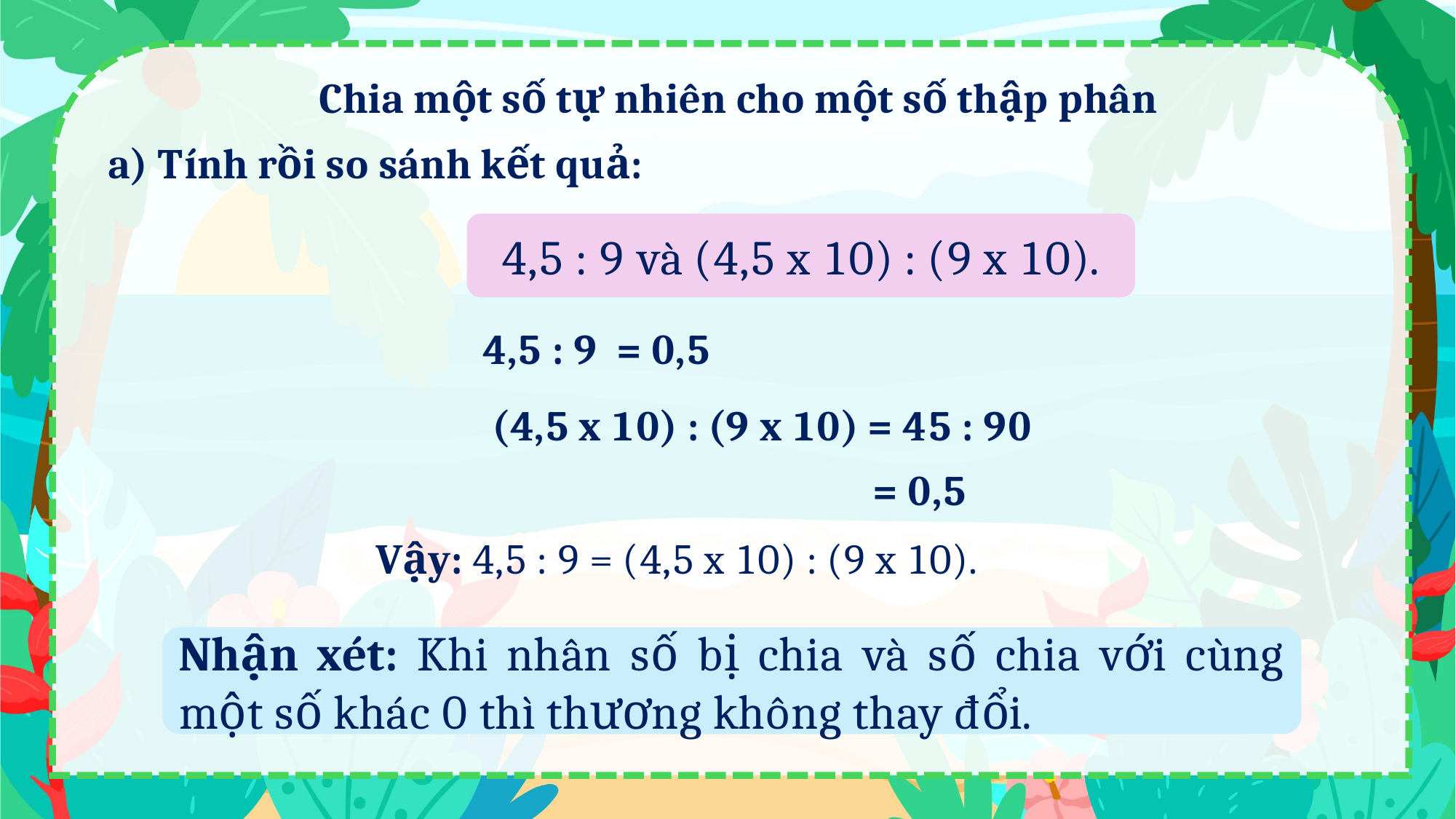

Chia một số tự nhiên cho một số thập phân
a) Tính rồi so sánh kết quả:
4,5 : 9 và (4,5 x 10) : (9 x 10).
4,5 : 9  = 0,5
(4,5 x 10) : (9 x 10) = 45 : 90
= 0,5
Vậy: 4,5 : 9 = (4,5 x 10) : (9 x 10).
Nhận xét: Khi nhân số bị chia và số chia với cùng một số khác 0 thì thương không thay đổi.